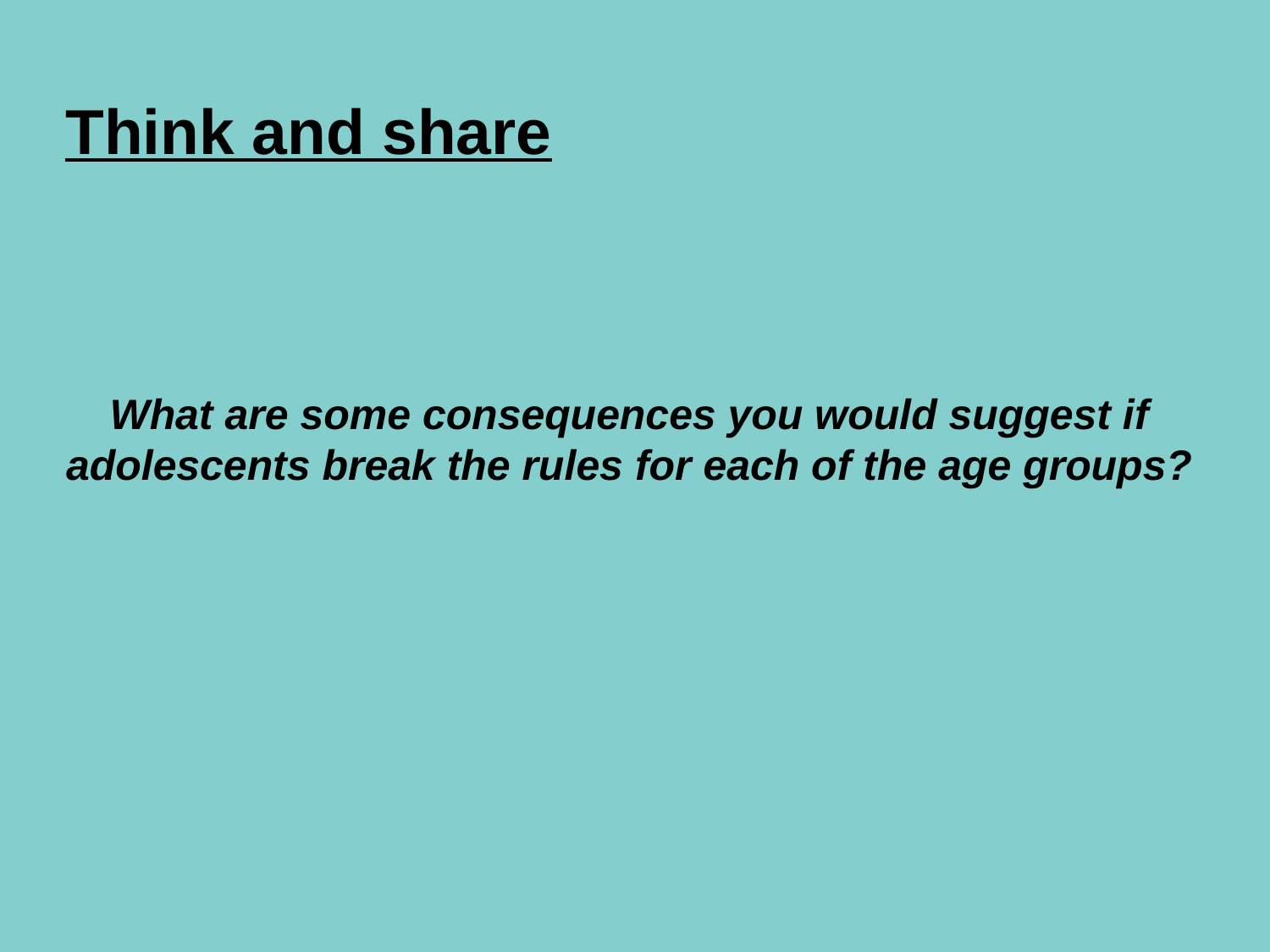

# Think and share
What are some consequences you would suggest if adolescents break the rules for each of the age groups?